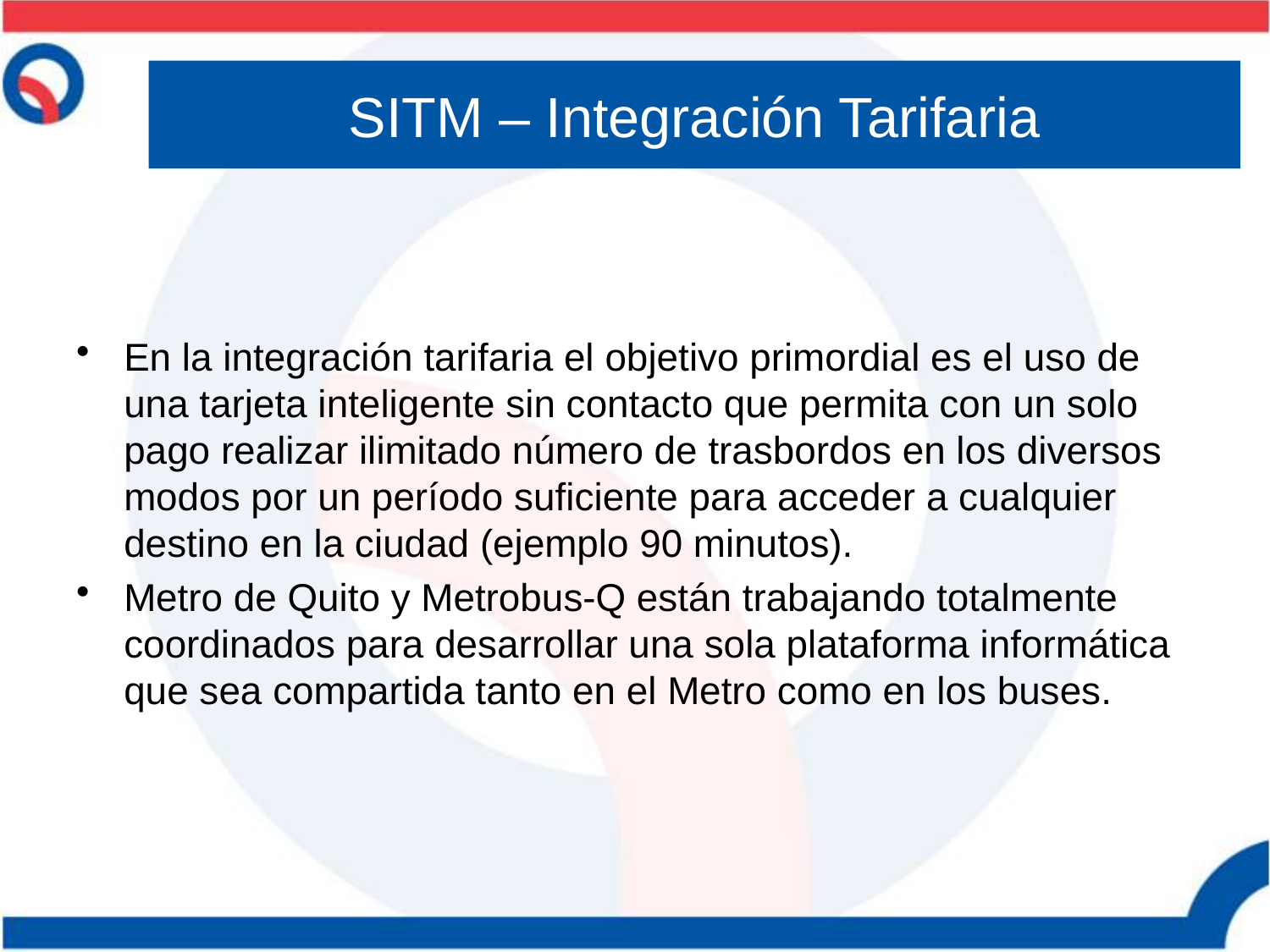

# SITM – Integración Tarifaria
En la integración tarifaria el objetivo primordial es el uso de una tarjeta inteligente sin contacto que permita con un solo pago realizar ilimitado número de trasbordos en los diversos modos por un período suficiente para acceder a cualquier destino en la ciudad (ejemplo 90 minutos).
Metro de Quito y Metrobus-Q están trabajando totalmente coordinados para desarrollar una sola plataforma informática que sea compartida tanto en el Metro como en los buses.